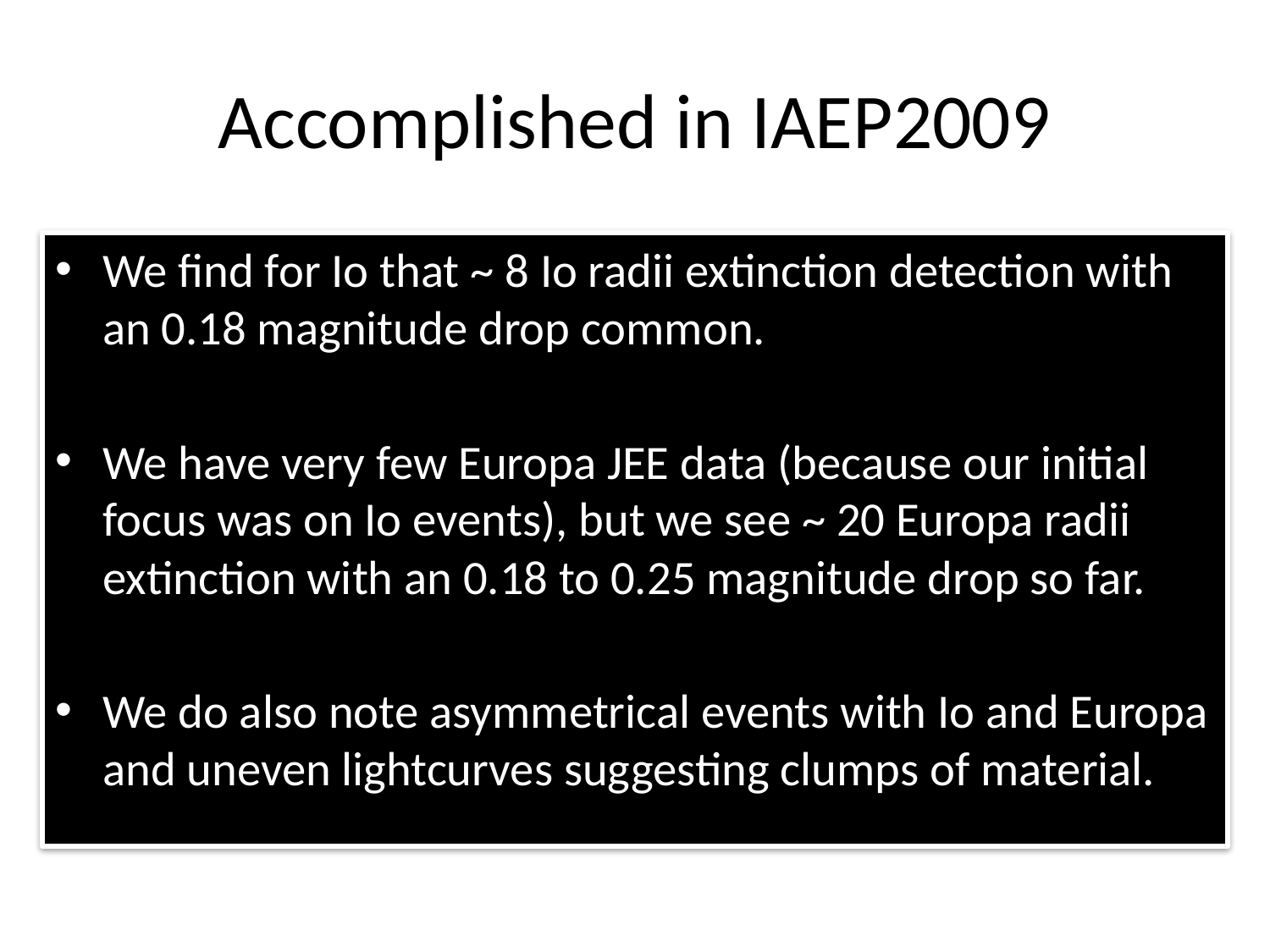

# Accomplished in IAEP2009
We find for Io that ~ 8 Io radii extinction detection with an 0.18 magnitude drop common.

We have very few Europa JEE data (because our initial focus was on Io events), but we see ~ 20 Europa radii extinction with an 0.18 to 0.25 magnitude drop so far.

We do also note asymmetrical events with Io and Europa and uneven lightcurves suggesting clumps of material.